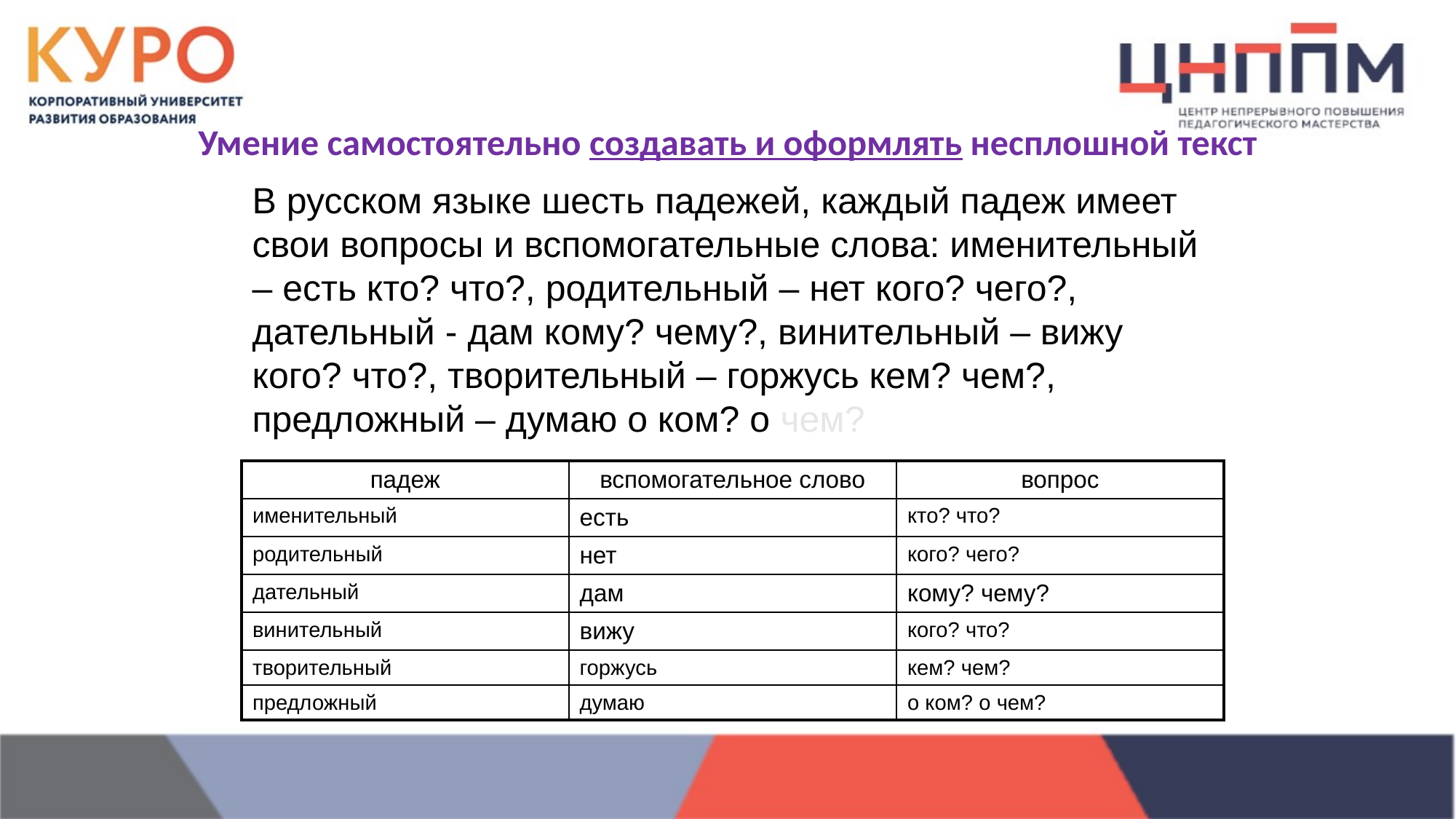

# Умение самостоятельно создавать и оформлять несплошной текст
В русском языке шесть падежей, каждый падеж имеет свои вопросы и вспомогательные слова: именительный – есть кто? что?, родительный – нет кого? чего?, дательный - дам кому? чему?, винительный – вижу кого? что?, творительный – горжусь кем? чем?, предложный – думаю о ком? о чем?
| падеж | вспомогательное слово | вопрос |
| --- | --- | --- |
| именительный | есть | кто? что? |
| родительный | нет | кого? чего? |
| дательный | дам | кому? чему? |
| винительный | вижу | кого? что? |
| творительный | горжусь | кем? чем? |
| предложный | думаю | о ком? о чем? |